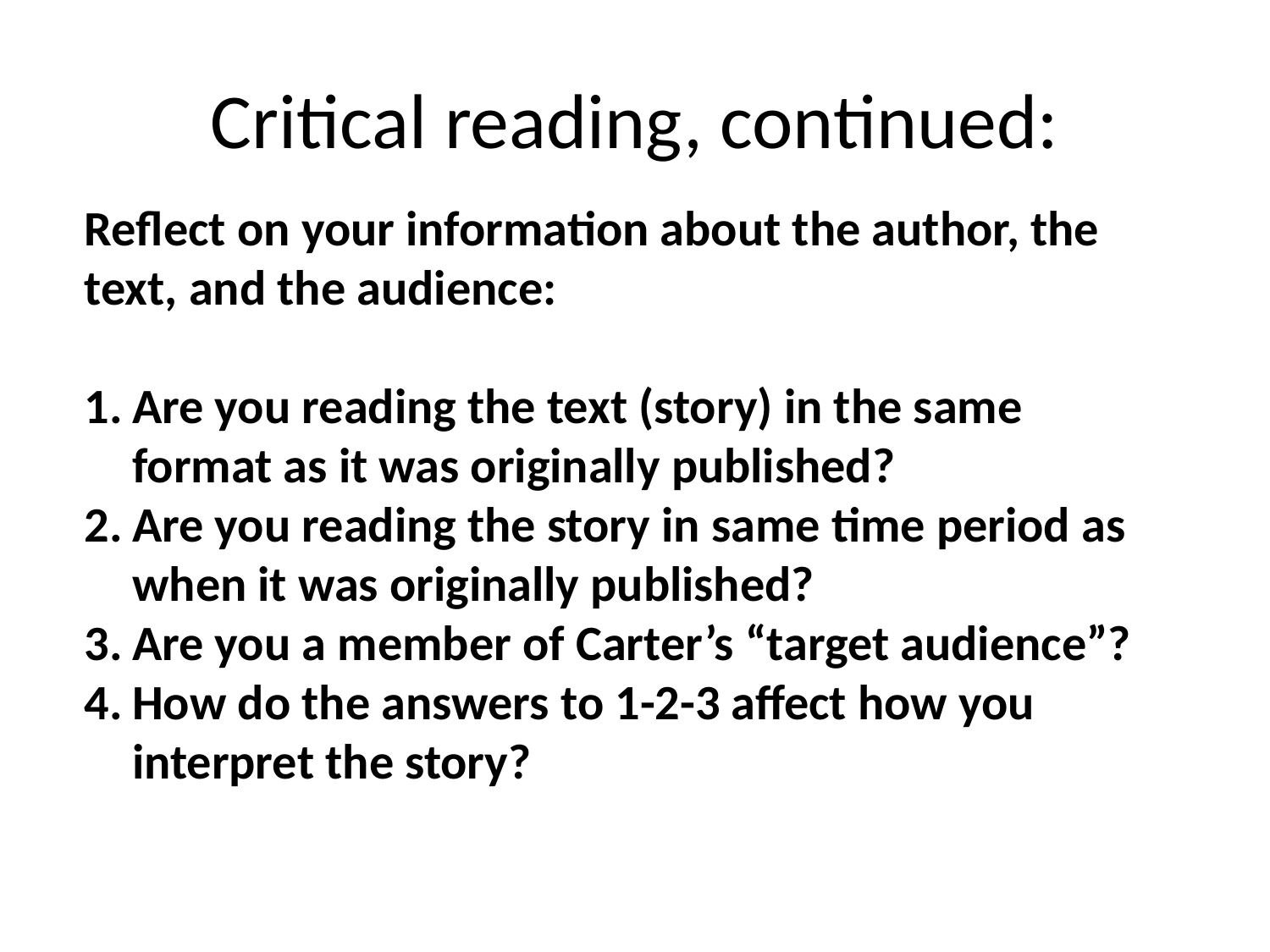

# Critical reading, continued:
Reflect on your information about the author, the text, and the audience:

Are you reading the text (story) in the same format as it was originally published?
Are you reading the story in same time period as when it was originally published?
Are you a member of Carter’s “target audience”?
How do the answers to 1-2-3 affect how you interpret the story?